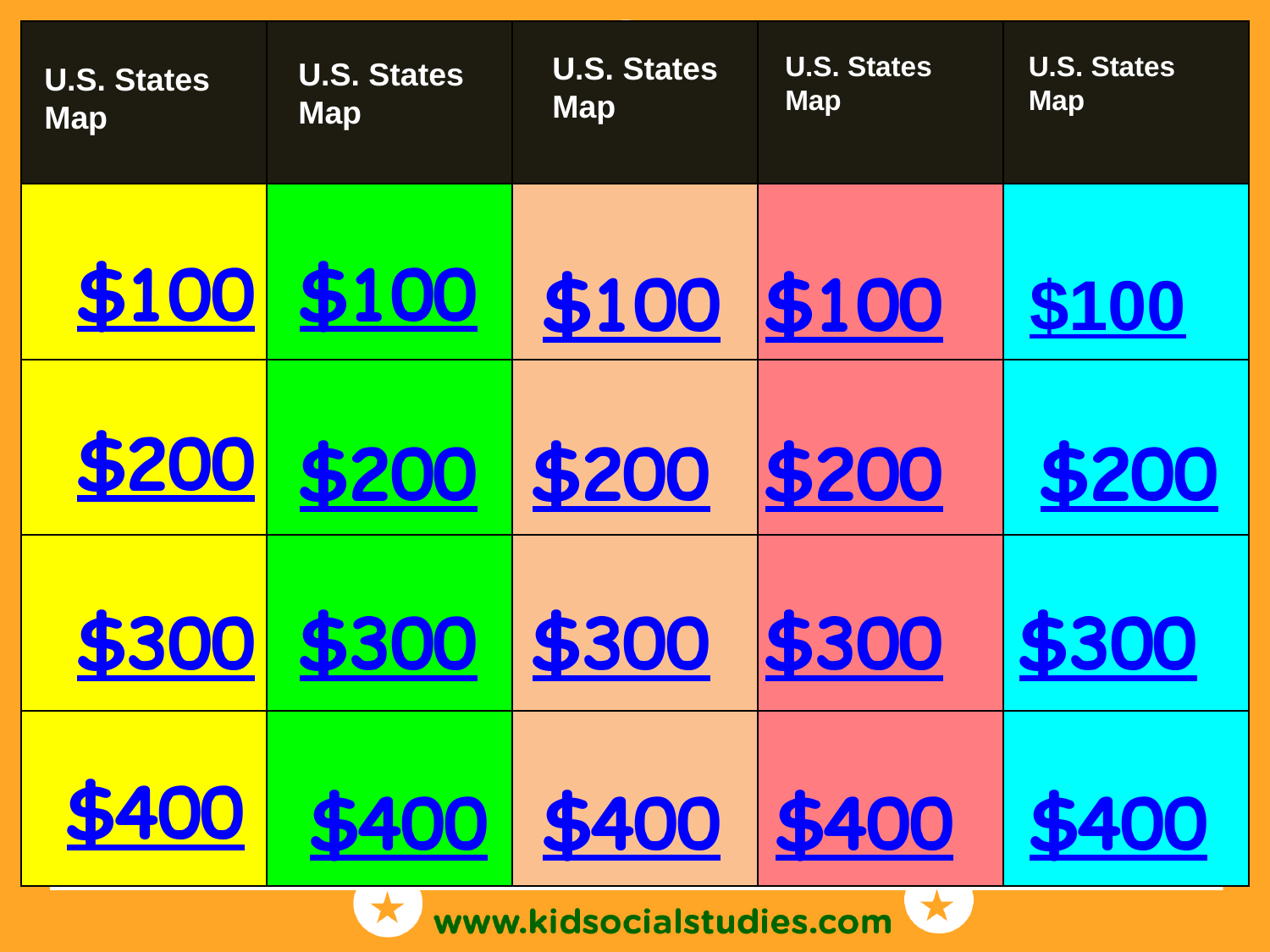

|  |  |  |  |  |
| --- | --- | --- | --- | --- |
|  |  |  |  |  |
|  |  |  |  |  |
|  |  |  |  |  |
|  |  |  |  |  |
U.S. States
Map
U.S. States
Map
U.S. States
Map
U.S. States
Map
U.S. States
Map
$100
$100
$100
$100
$100
$200
$200
$200
$200
$200
$300
$300
$300
$300
$300
$400
$400
$400
$400
$400